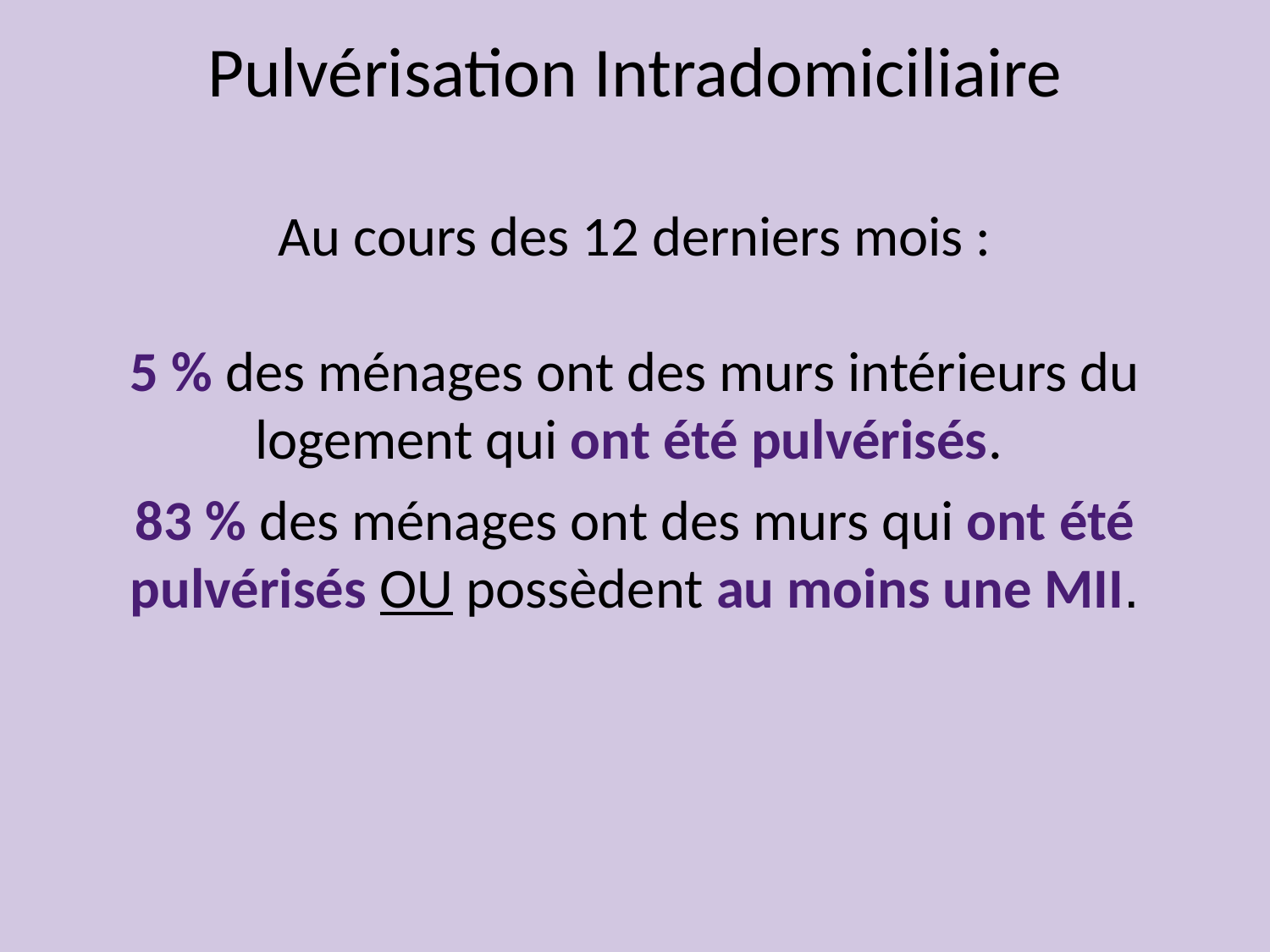

Pulvérisation Intradomiciliaire
Au cours des 12 derniers mois :

5 % des ménages ont des murs intérieurs du logement qui ont été pulvérisés.
83 % des ménages ont des murs qui ont été pulvérisés OU possèdent au moins une MII.